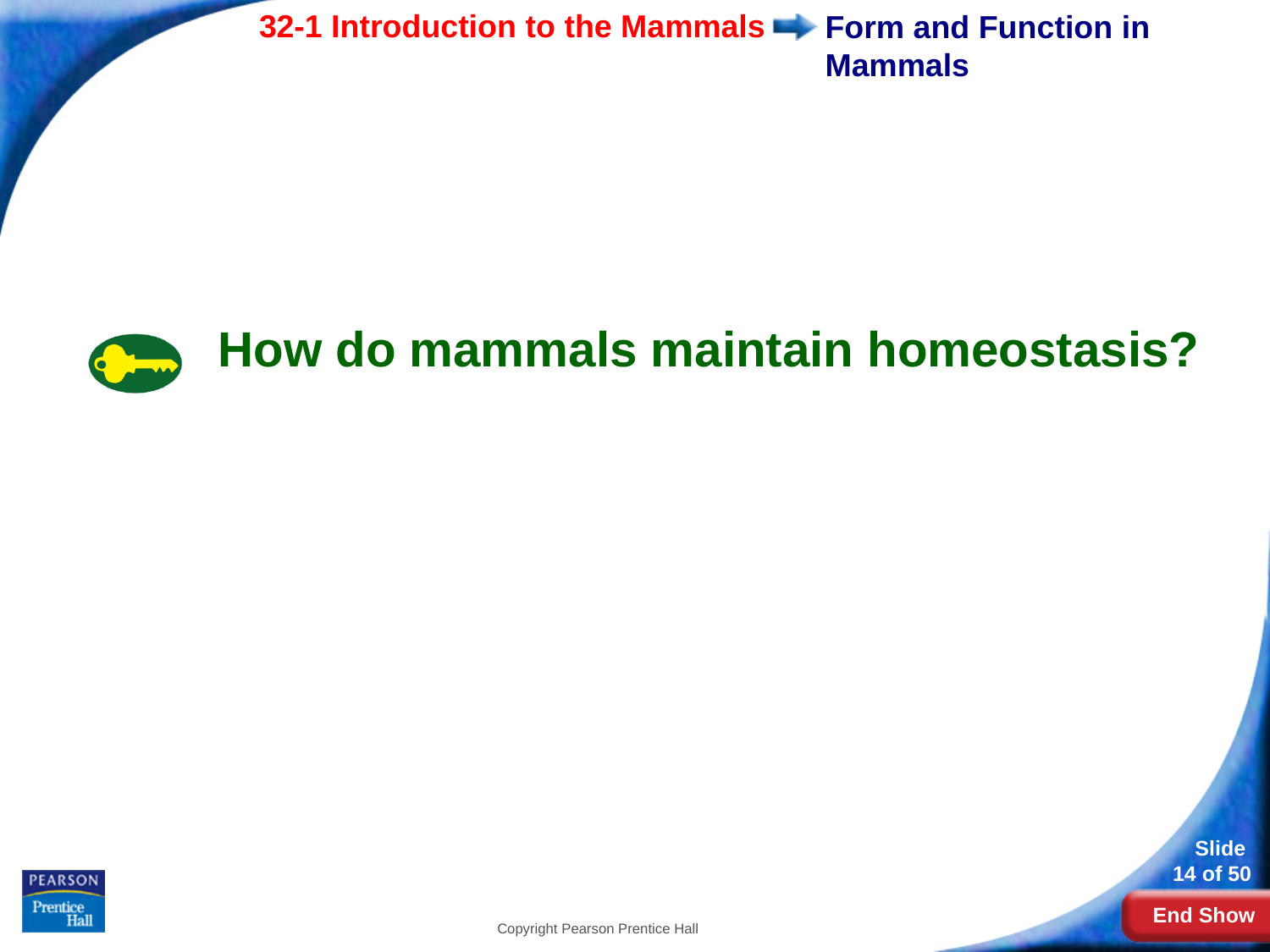

# Form and Function in Mammals

How do mammals maintain homeostasis?

Copyright Pearson Prentice Hall